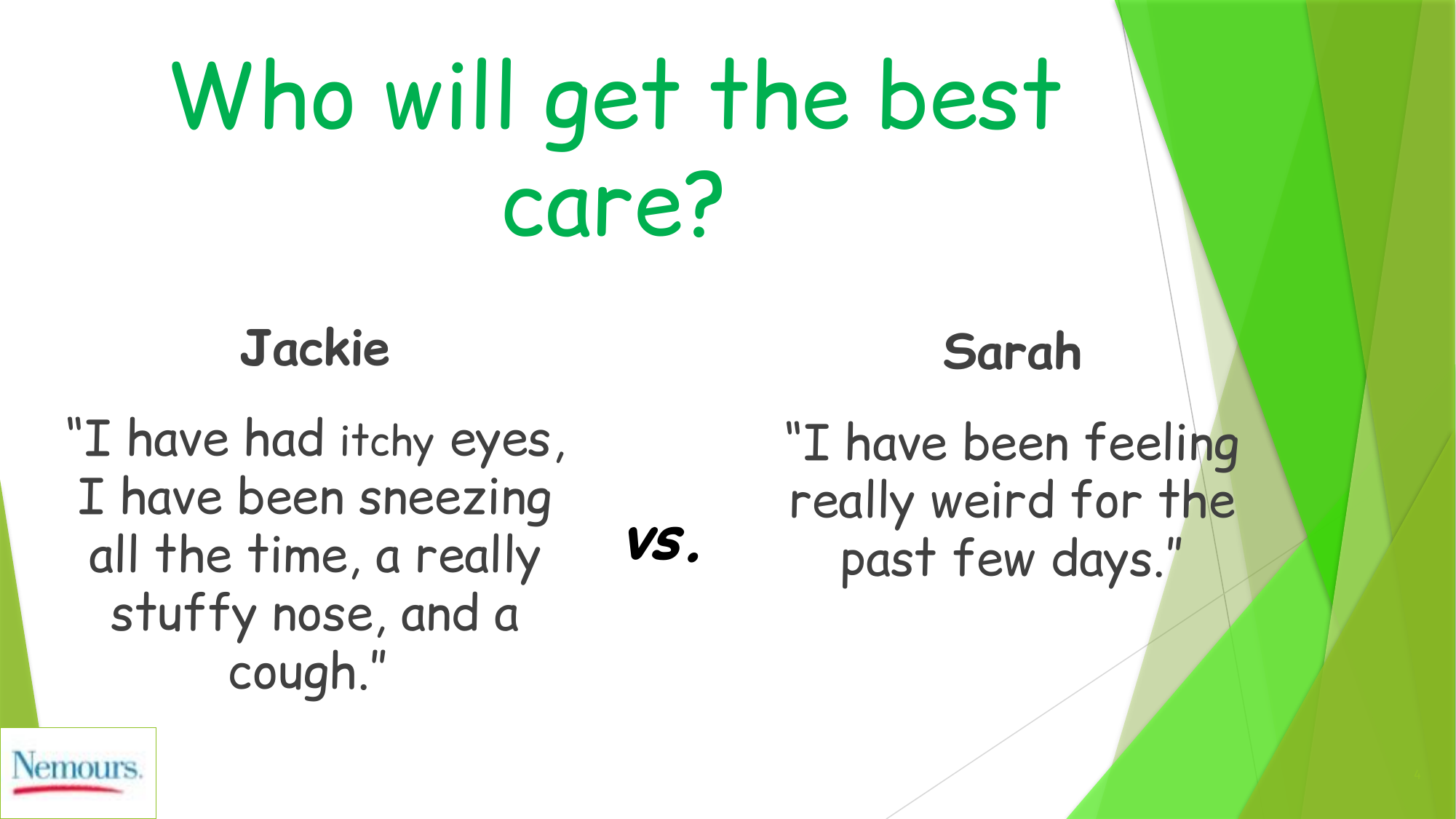

# Who will get the best care?
Jackie
“I have had itchy eyes, I have been sneezing all the time, a really stuffy nose, and a cough.”
Sarah
“I have been feeling really weird for the past few days.”
vs.
4